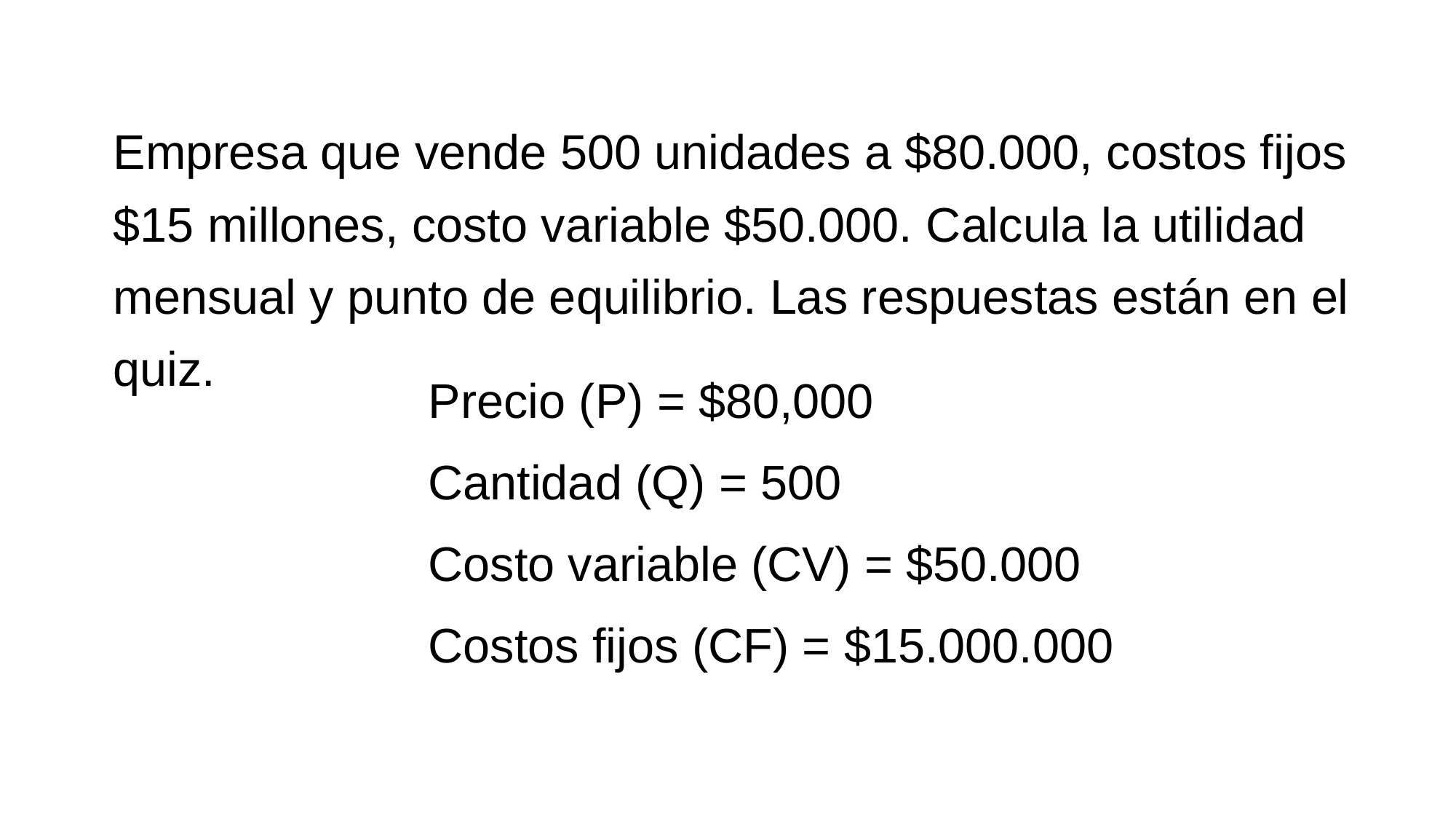

Empresa que vende 500 unidades a $80.000, costos fijos $15 millones, costo variable $50.000. Calcula la utilidad mensual y punto de equilibrio. Las respuestas están en el quiz.
Precio (P) = $80,000
Cantidad (Q) = 500
Costo variable (CV) = $50.000
Costos fijos (CF) = $15.000.000